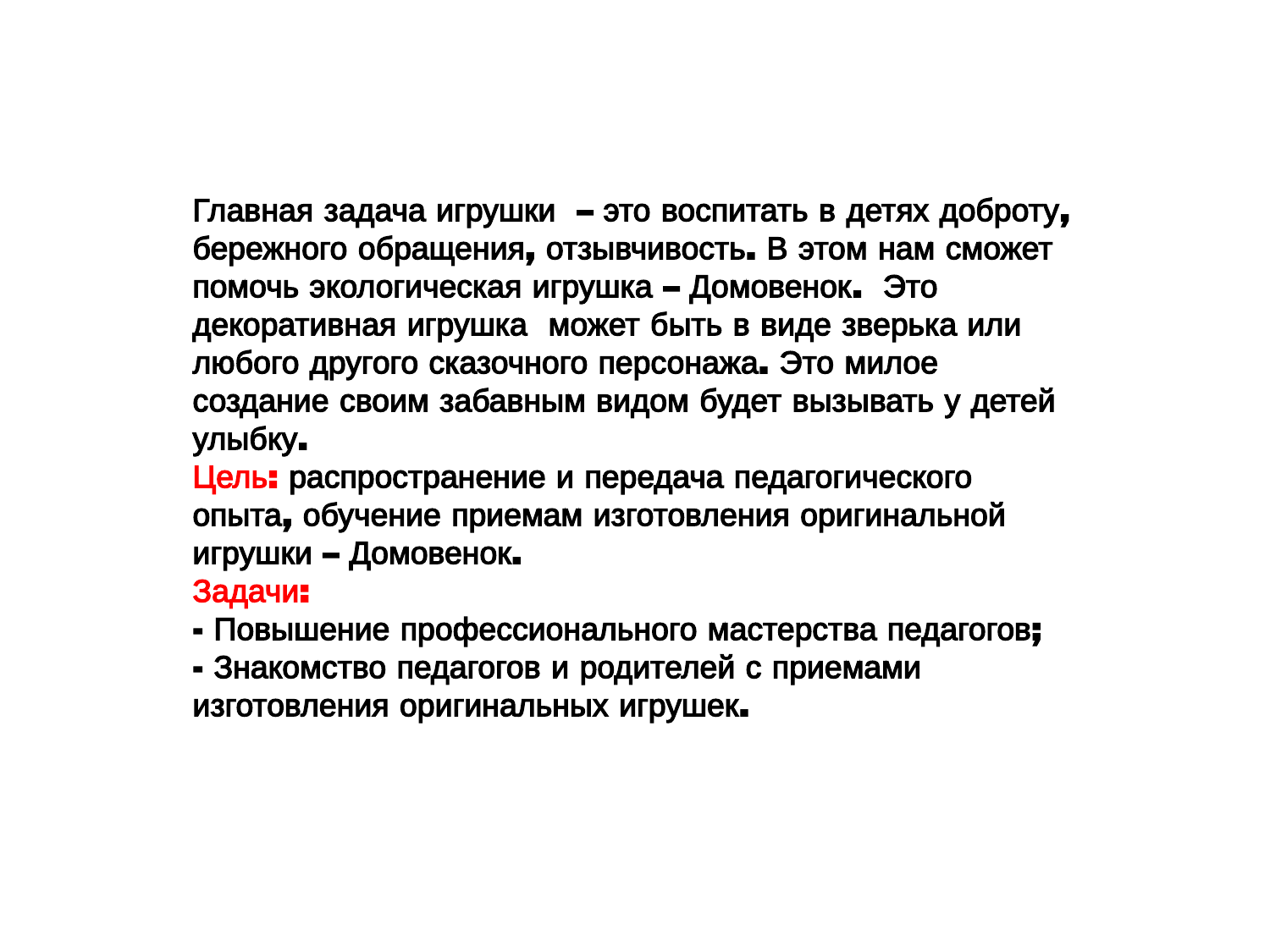

# Главная задача игрушки  – это воспитать в детях доброту, бережного обращения, отзывчивость. В этом нам сможет помочь экологическая игрушка – Домовенок.  Это декоративная игрушка  может быть в виде зверька или любого другого сказочного персонажа. Это милое создание своим забавным видом будет вызывать у детей улыбку. Цель: распространение и передача педагогического опыта, обучение приемам изготовления оригинальной игрушки – Домовенок. Задачи: - Повышение профессионального мастерства педагогов; - Знакомство педагогов и родителей с приемами изготовления оригинальных игрушек.